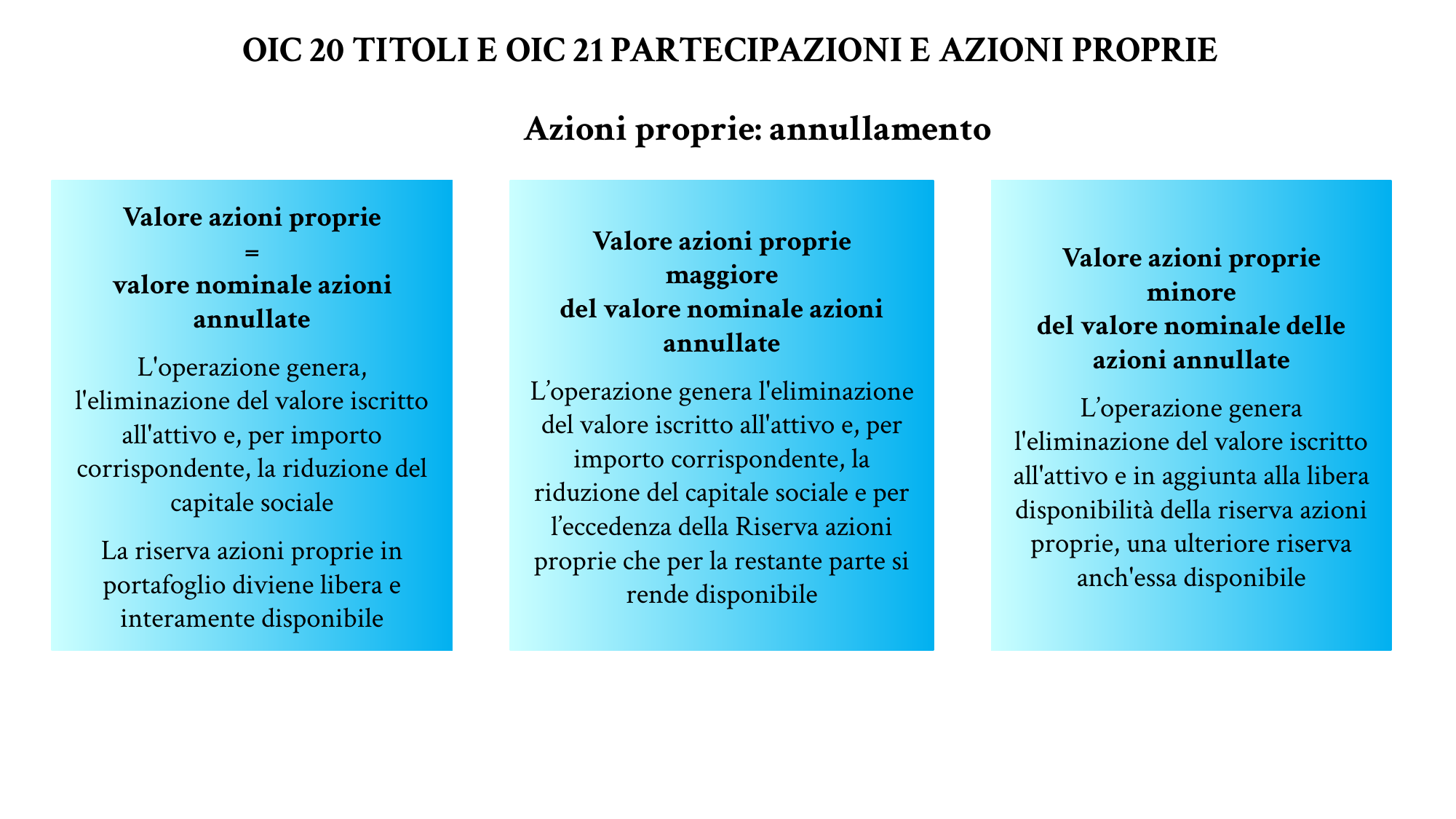

OIC 20 TITOLI E OIC 21 PARTECIPAZIONI E AZIONI PROPRIE
Azioni proprie: annullamento
Valore azioni proprie
=
valore nominale azioni annullate
L'operazione genera, l'eliminazione del valore iscritto all'attivo e, per importo corrispondente, la riduzione del capitale sociale
La riserva azioni proprie in portafoglio diviene libera e interamente disponibile
Valore azioni proprie
maggiore
del valore nominale azioni annullate
L’operazione genera l'eliminazione del valore iscritto all'attivo e, per importo corrispondente, la riduzione del capitale sociale e per l’eccedenza della Riserva azioni proprie che per la restante parte si rende disponibile
Valore azioni proprie
minore
del valore nominale delle azioni annullate
L’operazione genera l'eliminazione del valore iscritto all'attivo e in aggiunta alla libera disponibilità della riserva azioni proprie, una ulteriore riserva anch'essa disponibile